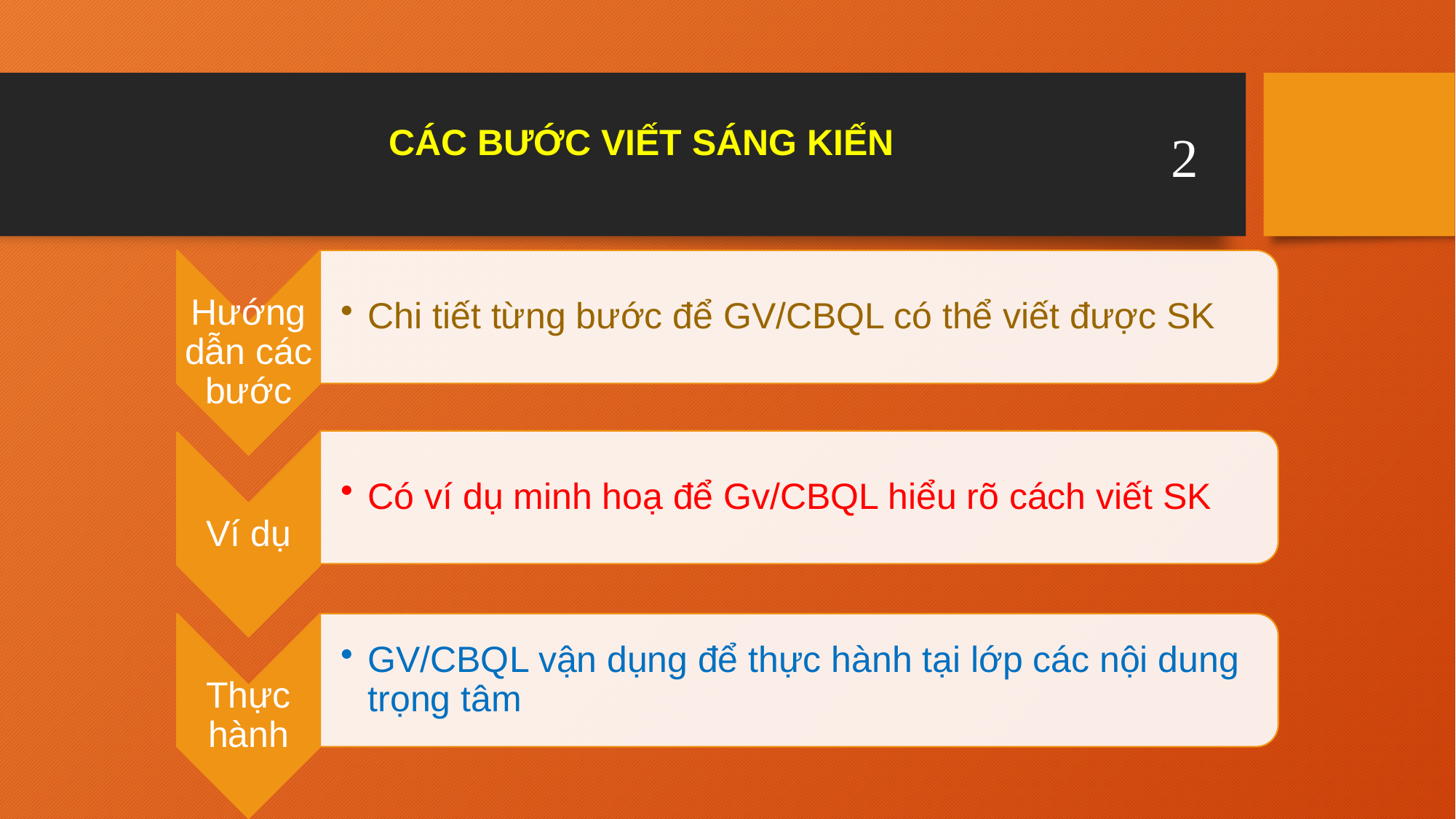

# CÁC BƯỚC VIẾT SÁNG KIẾN
2
Hướng dẫn các bước
Chi tiết từng bước để GV/CBQL có thể viết được SK
Ví dụ
Có ví dụ minh hoạ để Gv/CBQL hiểu rõ cách viết SK
Thực hành
GV/CBQL vận dụng để thực hành tại lớp các nội dung trọng tâm